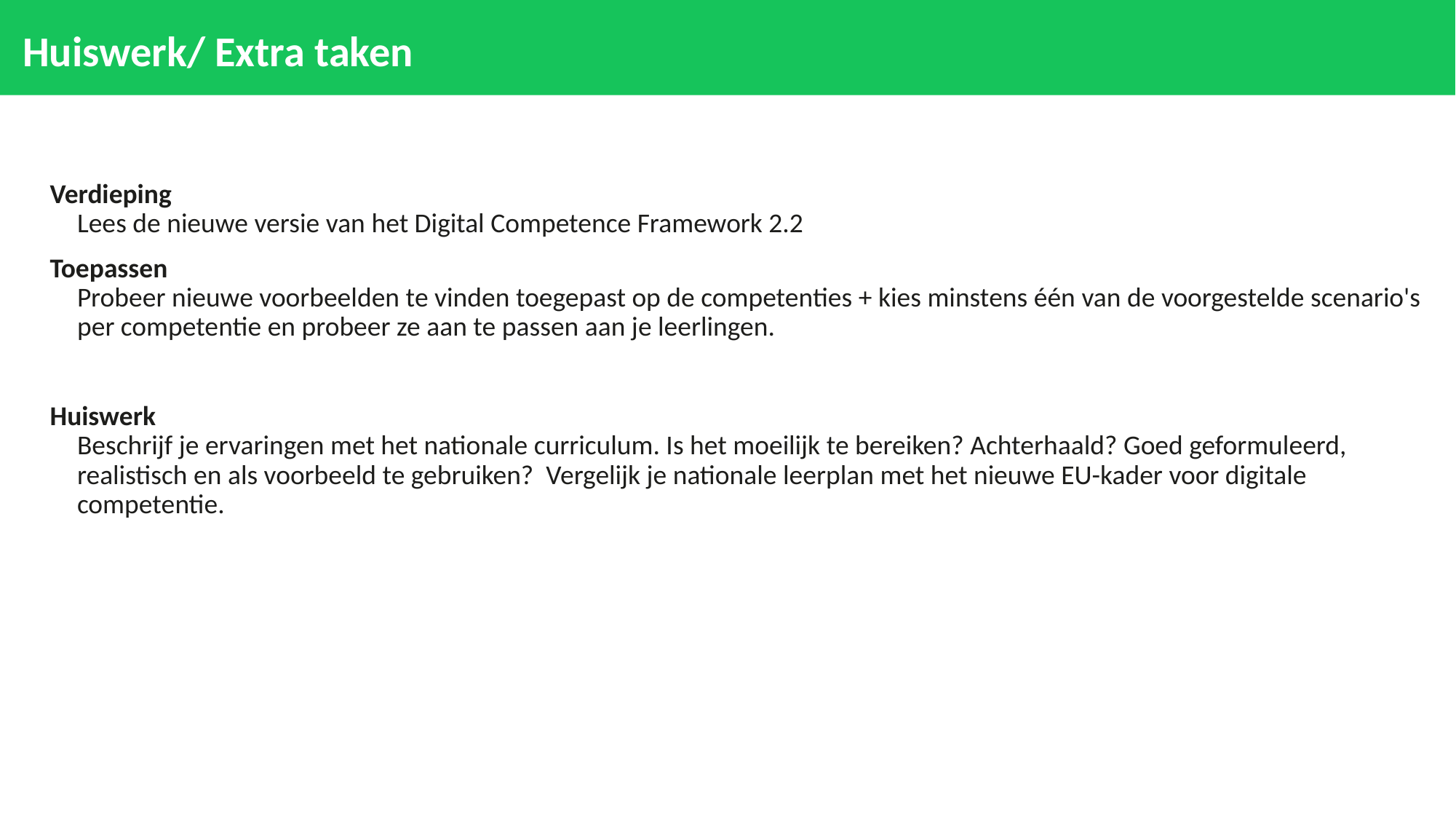

# Huiswerk/ Extra taken
Verdieping
Lees de nieuwe versie van het Digital Competence Framework 2.2
Toepassen
Probeer nieuwe voorbeelden te vinden toegepast op de competenties + kies minstens één van de voorgestelde scenario's per competentie en probeer ze aan te passen aan je leerlingen.

Huiswerk
Beschrijf je ervaringen met het nationale curriculum. Is het moeilijk te bereiken? Achterhaald? Goed geformuleerd, realistisch en als voorbeeld te gebruiken?  Vergelijk je nationale leerplan met het nieuwe EU-kader voor digitale competentie.